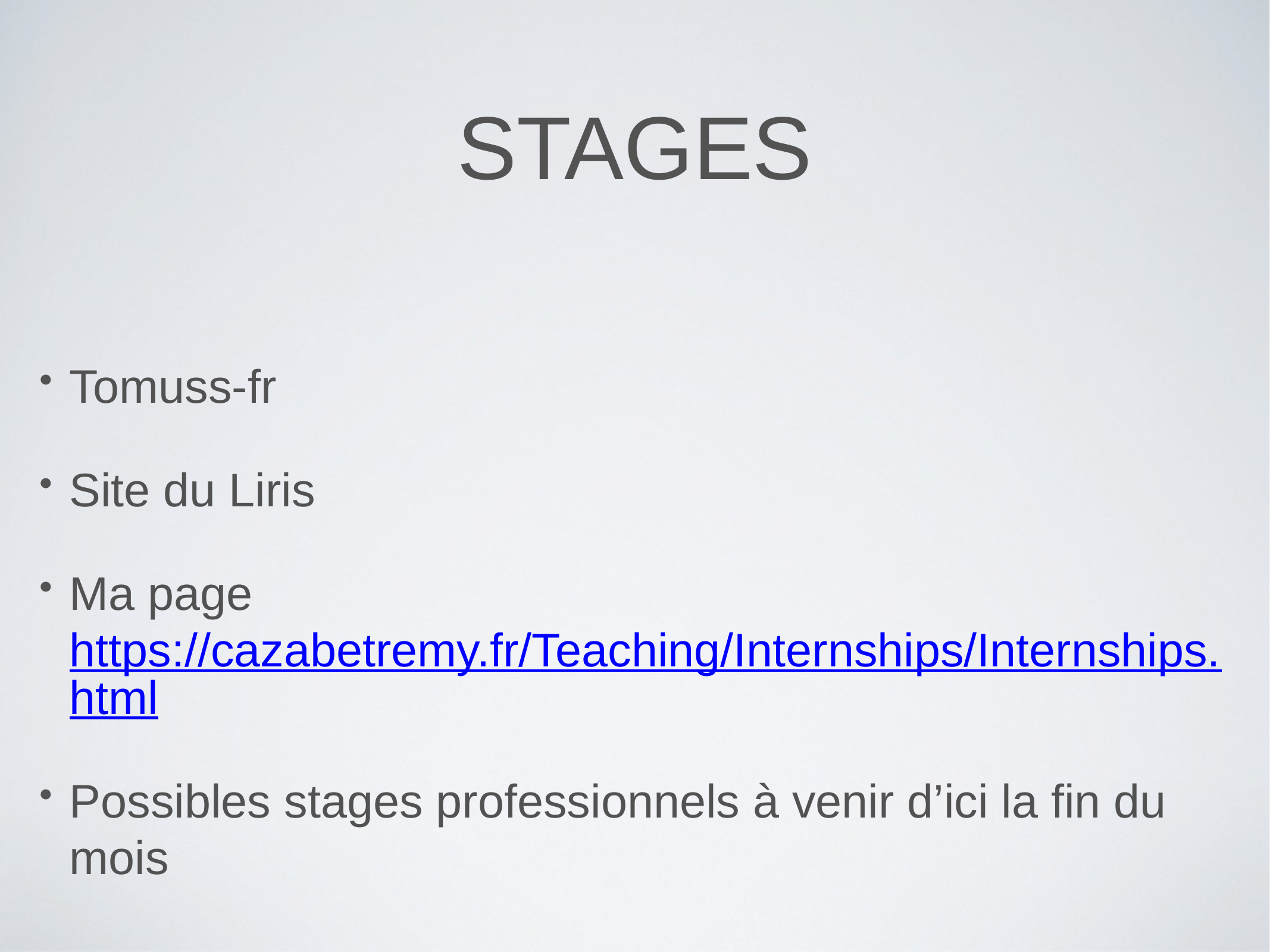

# Stages
Tomuss-fr
Site du Liris
Ma page https://cazabetremy.fr/Teaching/Internships/Internships.html
Possibles stages professionnels à venir d’ici la fin du mois
1